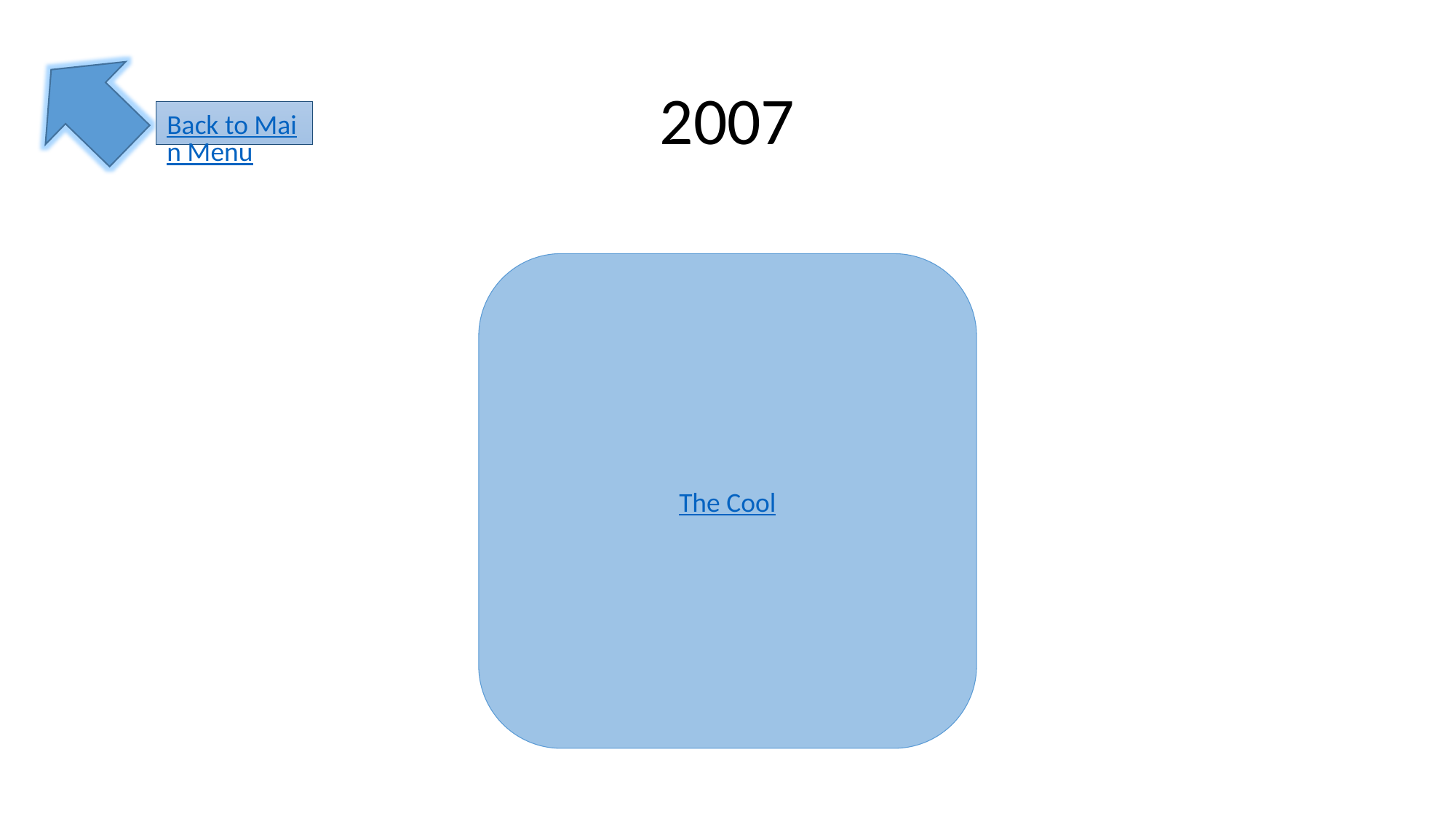

# 2007

Back to Main Menu
The Cool